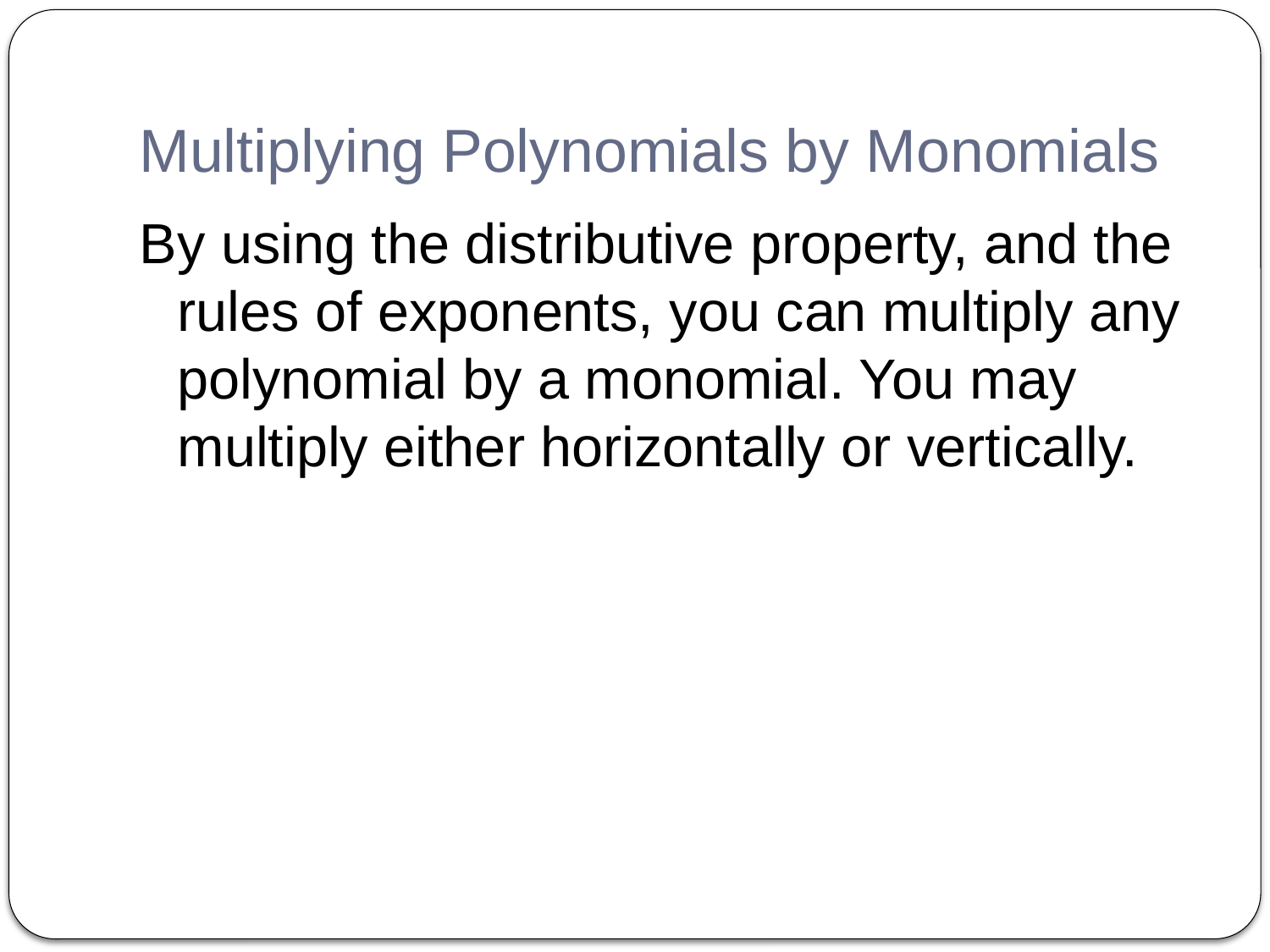

# Multiplying Polynomials by Monomials
By using the distributive property, and the rules of exponents, you can multiply any polynomial by a monomial. You may multiply either horizontally or vertically.